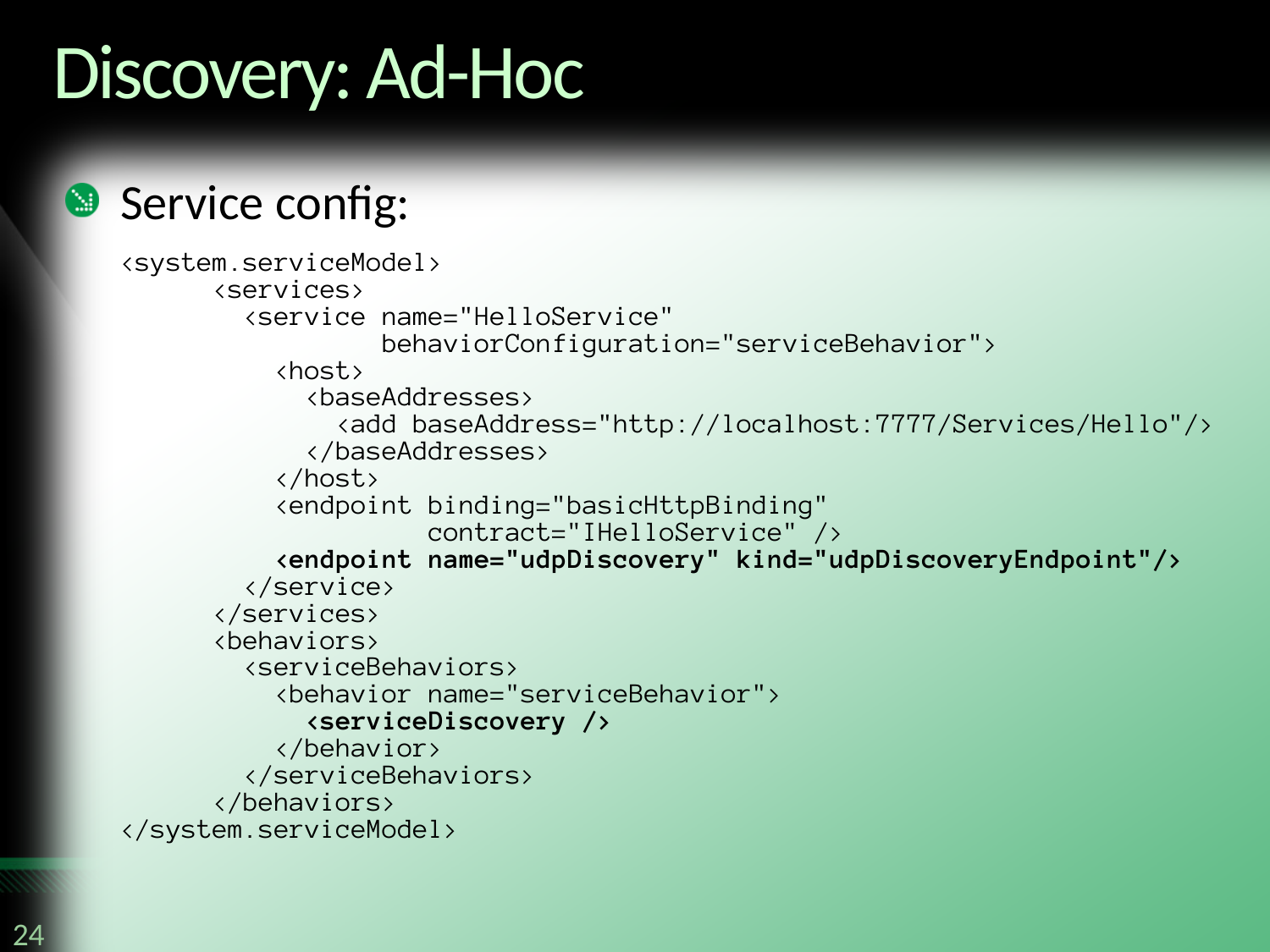

# Discovery: Ad-Hoc
Service config:
<system.serviceModel>
      <services>
        <service name="HelloService"
                 behaviorConfiguration="serviceBehavior">
          <host>
            <baseAddresses>
              <add baseAddress="http://localhost:7777/Services/Hello"/>
            </baseAddresses>
          </host>
          <endpoint binding="basicHttpBinding"
                    contract="IHelloService" />
          <endpoint name="udpDiscovery" kind="udpDiscoveryEndpoint"/>
        </service>
      </services>
      <behaviors>
        <serviceBehaviors>
          <behavior name="serviceBehavior">
            <serviceDiscovery />
          </behavior>
        </serviceBehaviors>        
      </behaviors>
</system.serviceModel>
24